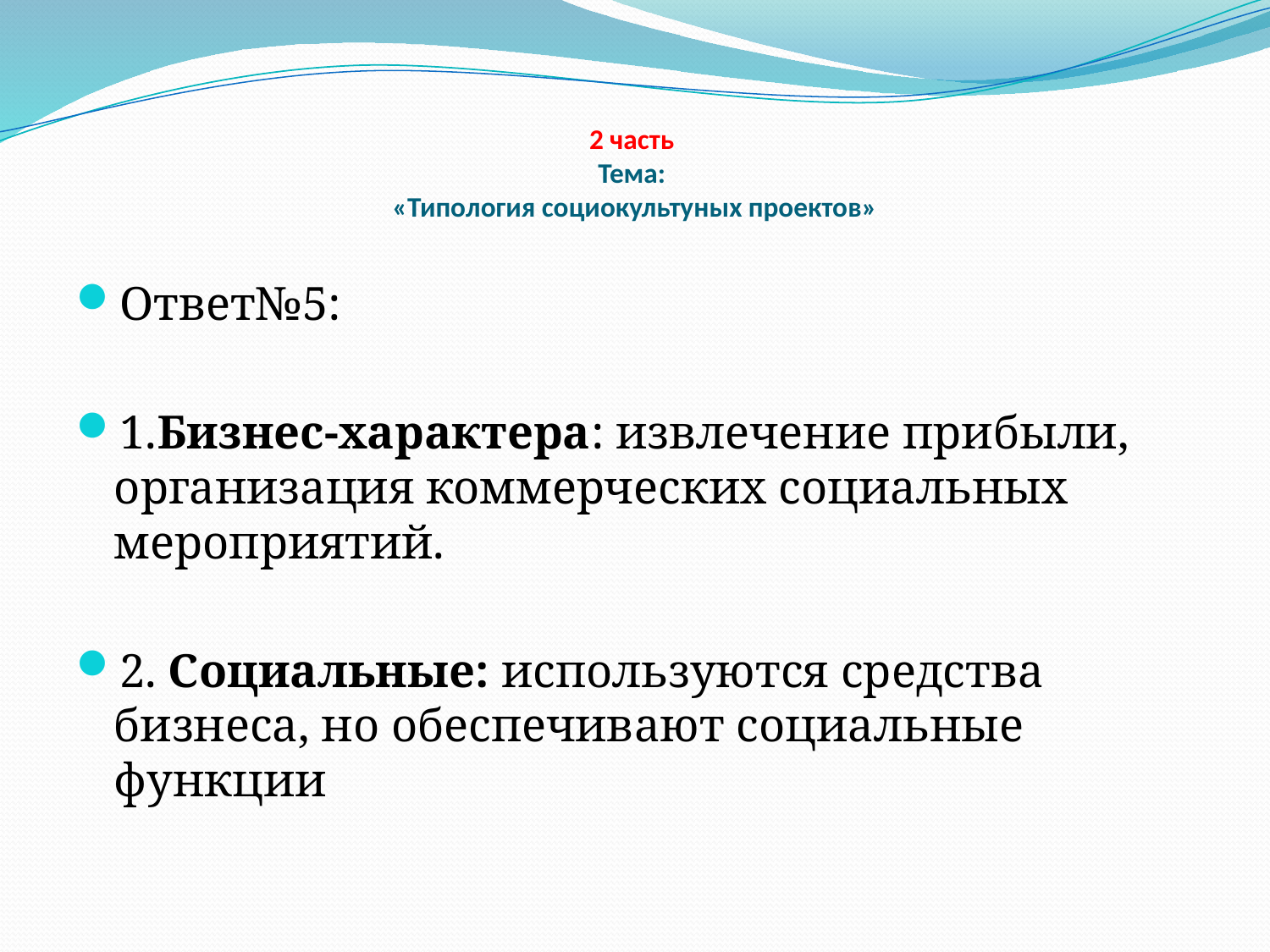

# 2 часть Тема: «Типология социокультуных проектов»
Ответ№5:

1.Бизнес-характера: извлечение прибыли, организация коммерческих социальных мероприятий.

2. Социальные: используются средства бизнеса, но обеспечивают социальные функции